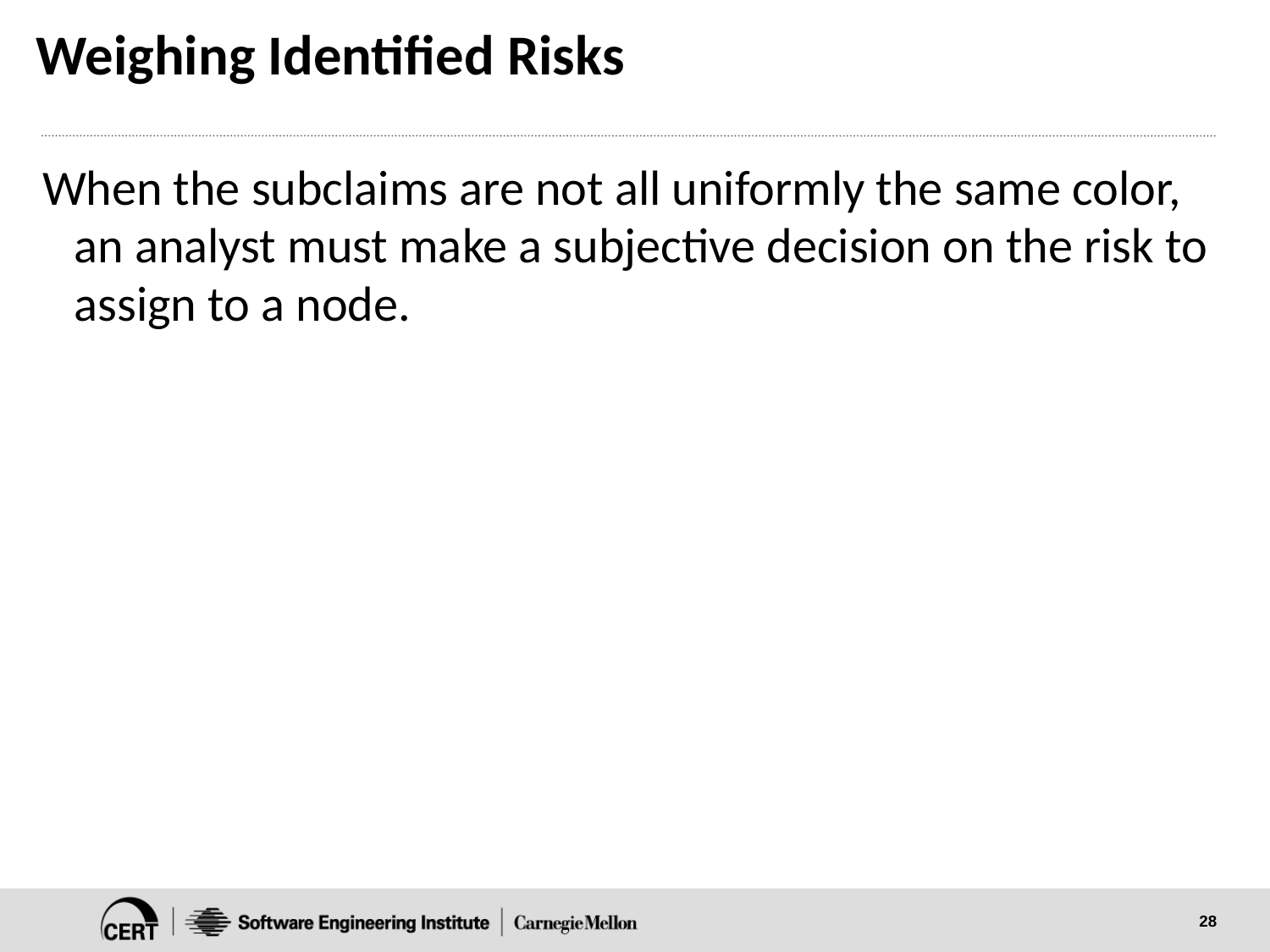

# Weighing Identified Risks
When the subclaims are not all uniformly the same color, an analyst must make a subjective decision on the risk to assign to a node.